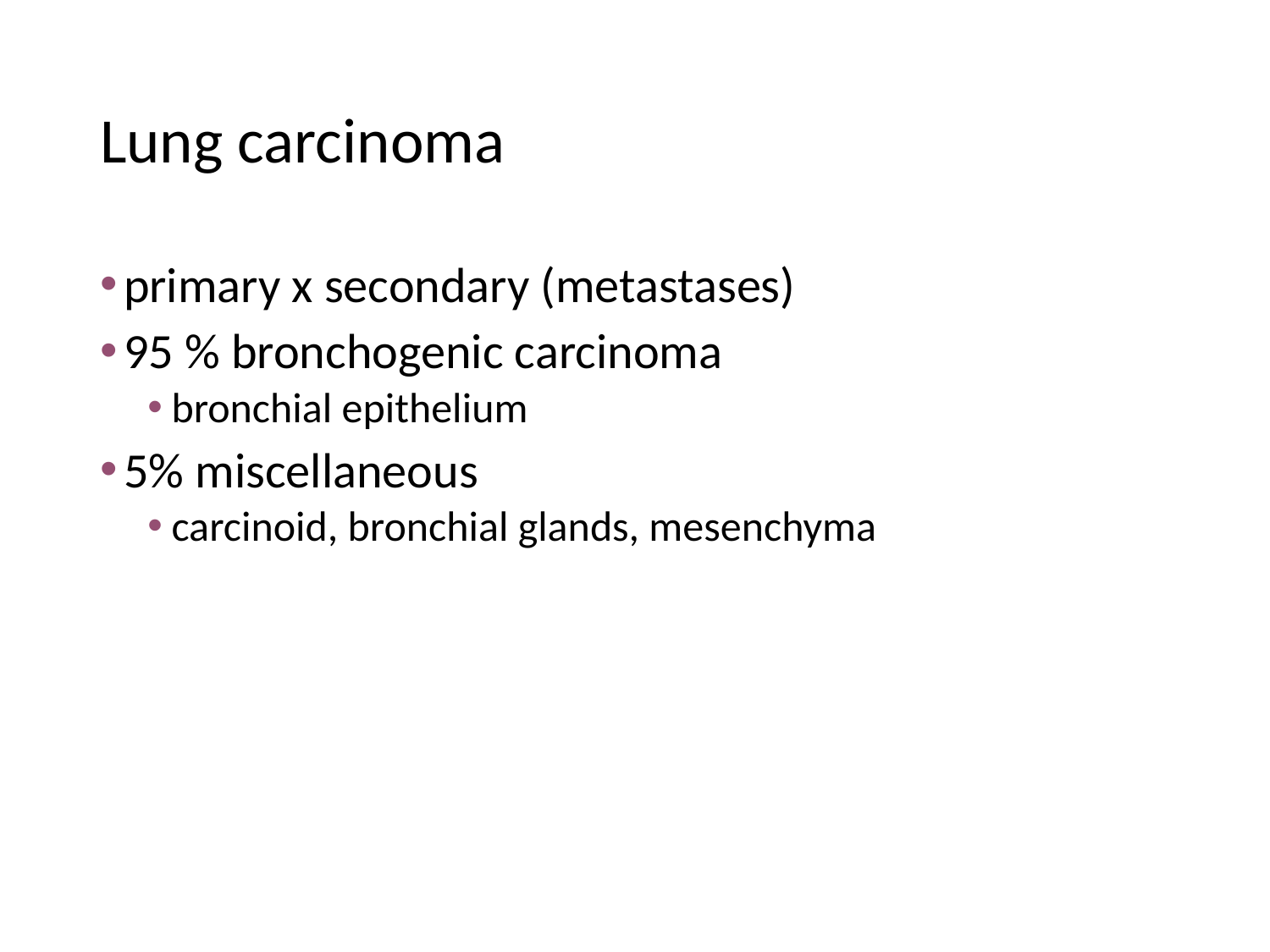

# Lung carcinoma
primary x secondary (metastases)
95 % bronchogenic carcinoma
bronchial epithelium
5% miscellaneous
carcinoid, bronchial glands, mesenchyma